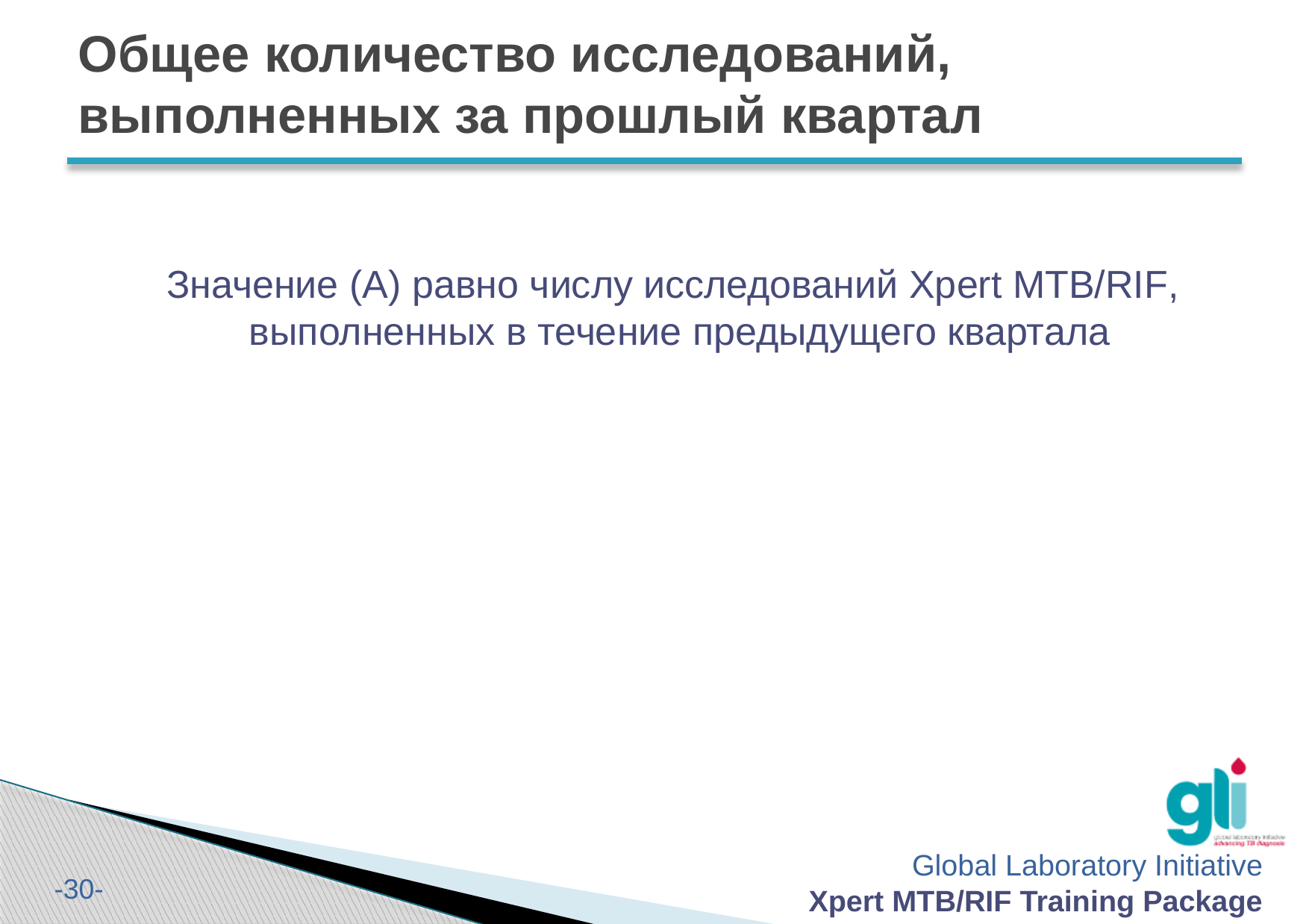

# Общее количество исследований, выполненных за прошлый квартал

  Значение (A) равно числу исследований Xpert MTB/RIF, выполненных в течение предыдущего квартала